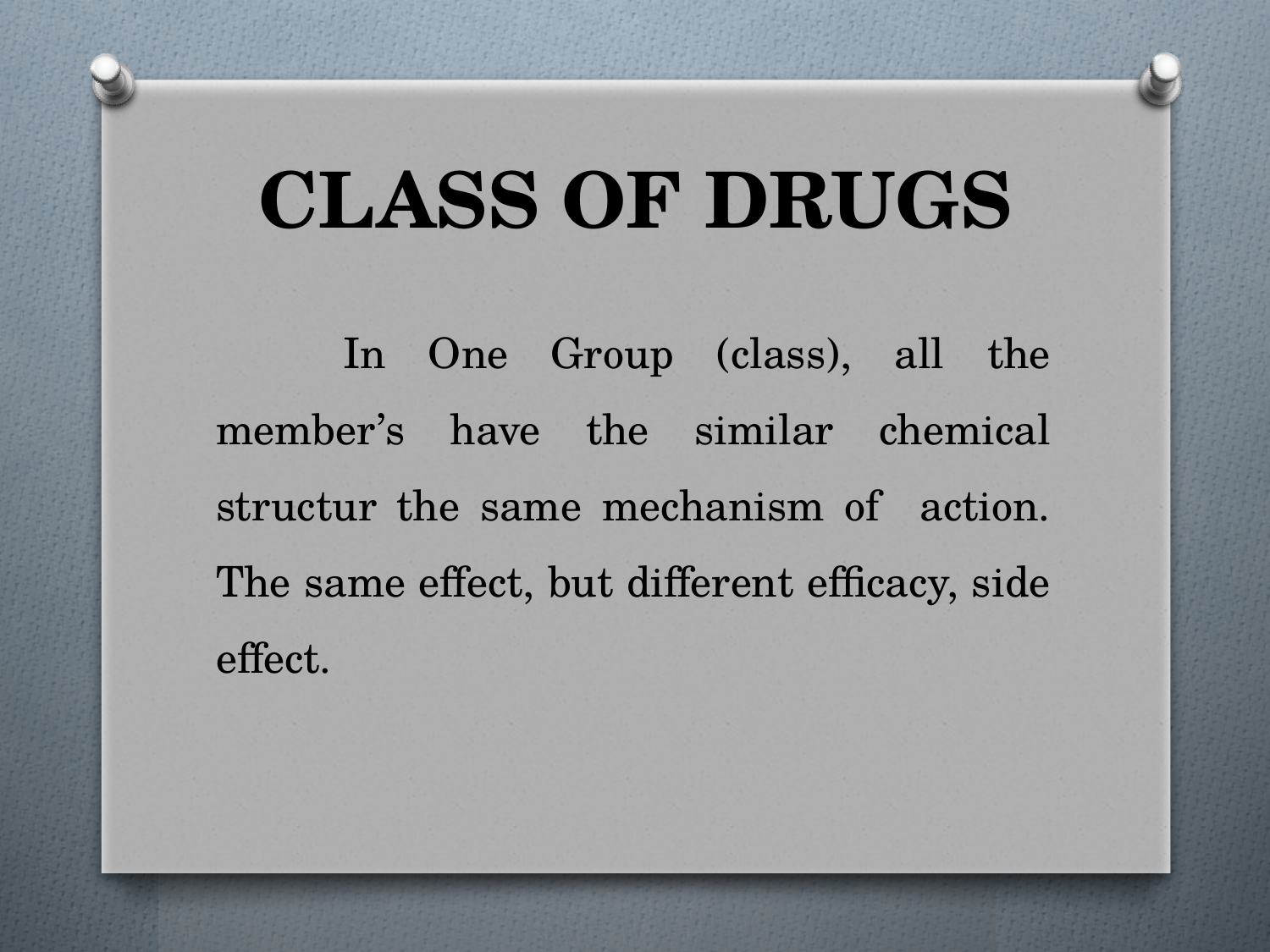

# CLASS OF DRUGS
In One Group (class), all the member’s have the similar chemical structur the same mechanism of  action. The same effect, but different efficacy, side effect.